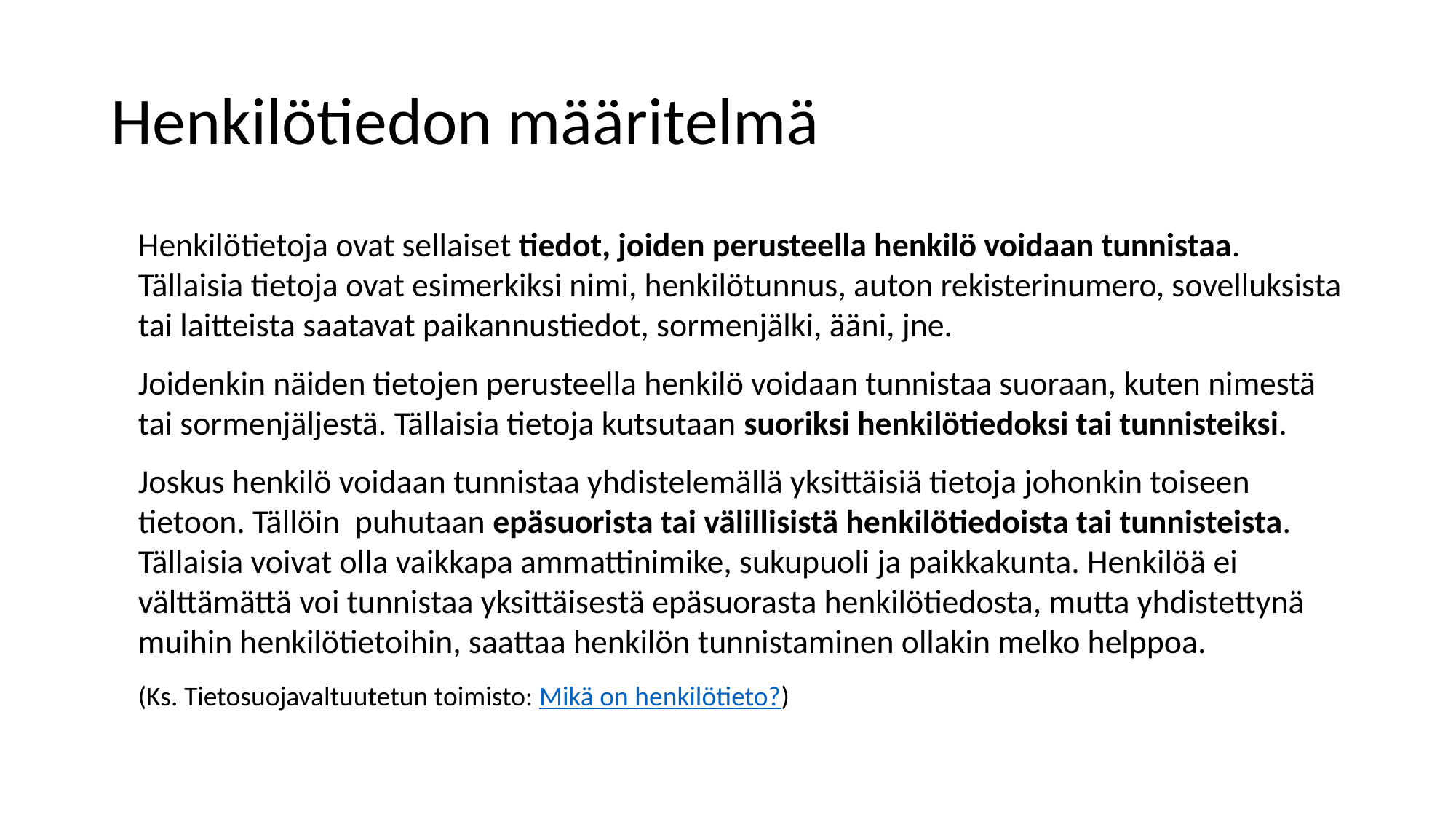

# Henkilötiedon määritelmä
Henkilötietoja ovat sellaiset tiedot, joiden perusteella henkilö voidaan tunnistaa. Tällaisia tietoja ovat esimerkiksi nimi, henkilötunnus, auton rekisterinumero, sovelluksista tai laitteista saatavat paikannustiedot, sormenjälki, ääni, jne.
Joidenkin näiden tietojen perusteella henkilö voidaan tunnistaa suoraan, kuten nimestä tai sormenjäljestä. Tällaisia tietoja kutsutaan suoriksi henkilötiedoksi tai tunnisteiksi.
Joskus henkilö voidaan tunnistaa yhdistelemällä yksittäisiä tietoja johonkin toiseen tietoon. Tällöin  puhutaan epäsuorista tai välillisistä henkilötiedoista tai tunnisteista. Tällaisia voivat olla vaikkapa ammattinimike, sukupuoli ja paikkakunta. Henkilöä ei välttämättä voi tunnistaa yksittäisestä epäsuorasta henkilötiedosta, mutta yhdistettynä muihin henkilötietoihin, saattaa henkilön tunnistaminen ollakin melko helppoa.
(Ks. Tietosuojavaltuutetun toimisto: Mikä on henkilötieto?)